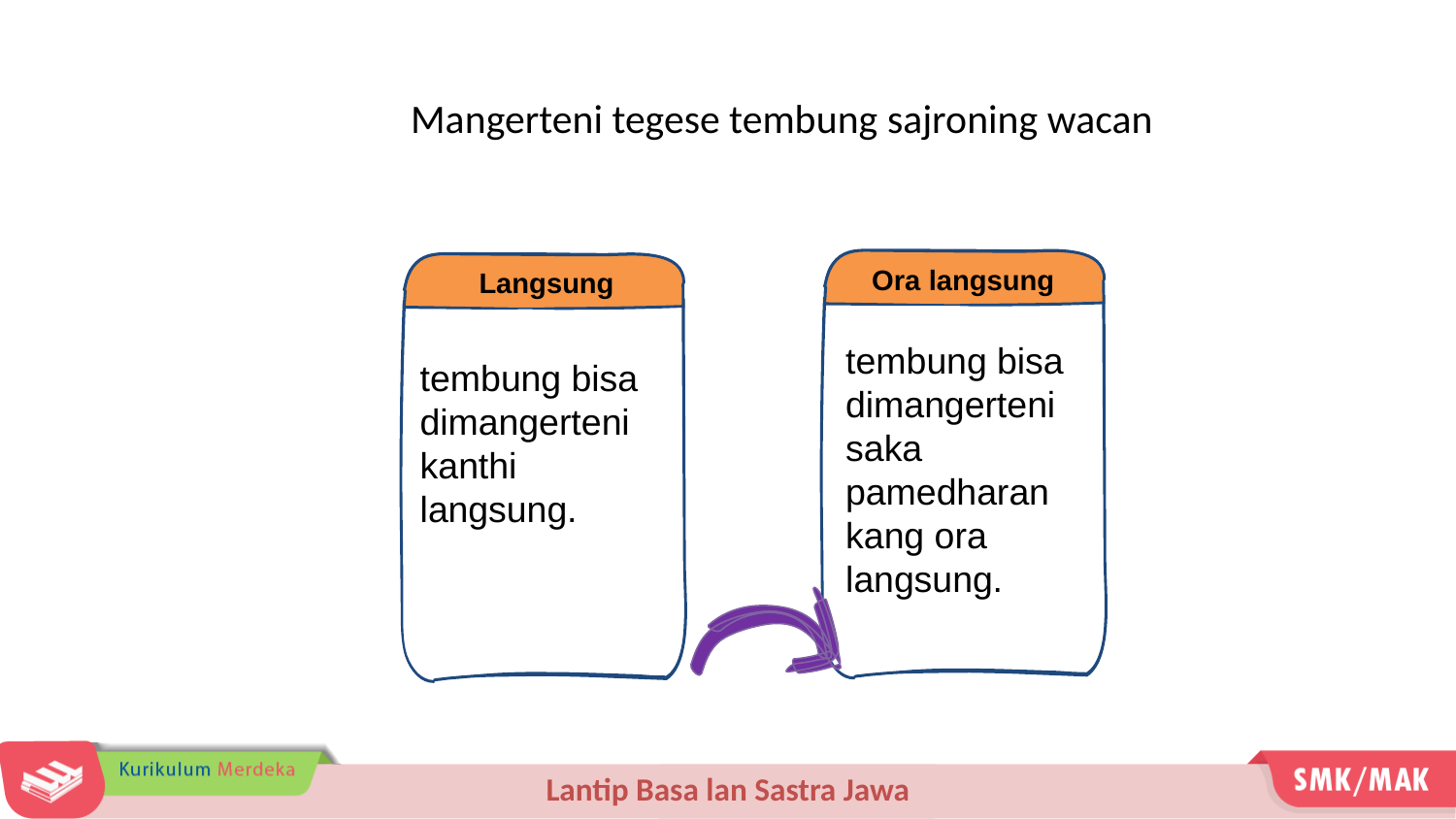

Mangerteni tegese tembung sajroning wacan

Ora langsung
Langsung

tembung bisa dimangerteni saka pamedharan kang ora langsung.
tembung bisa dimangerteni kanthi langsung.